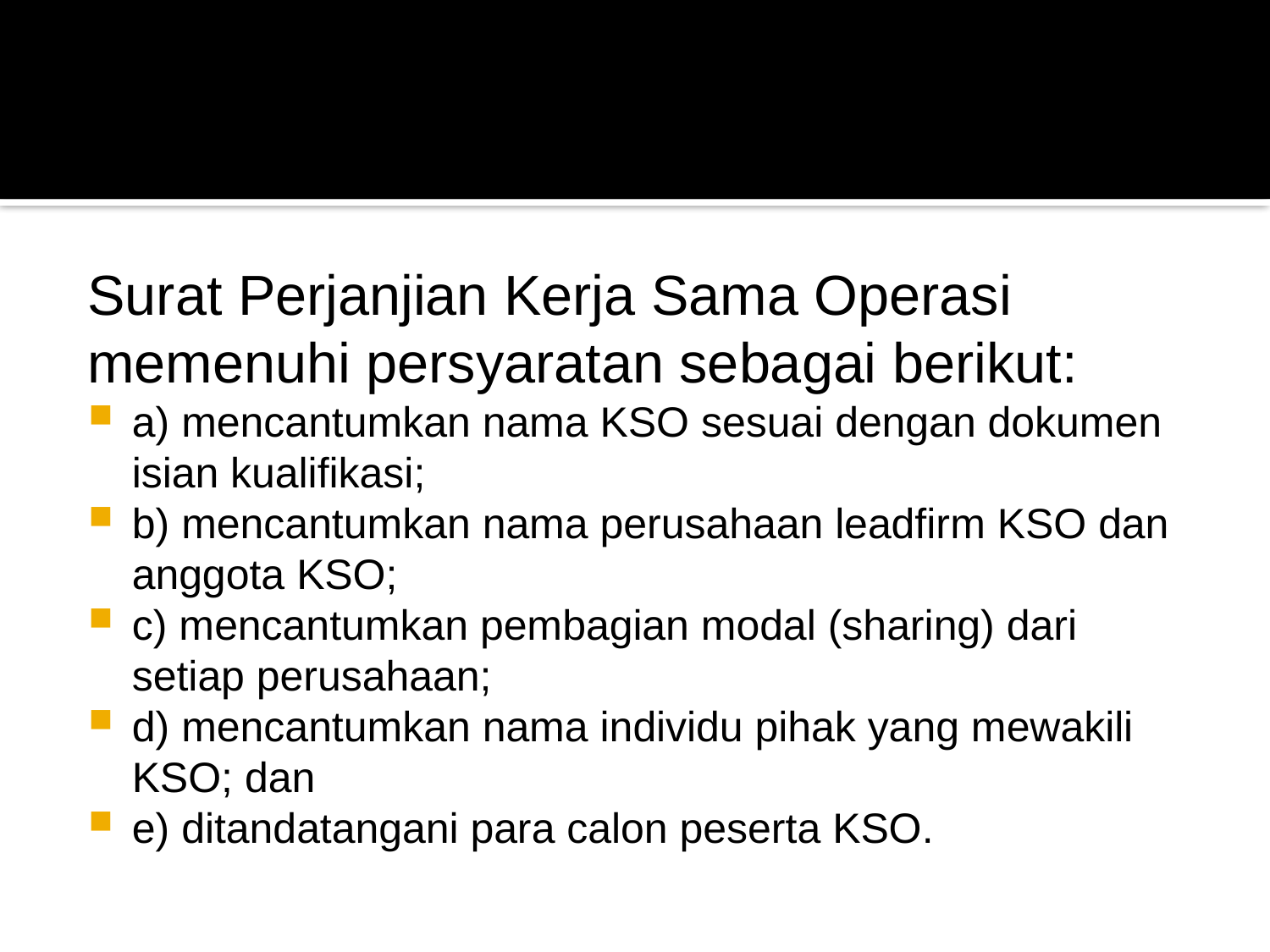

#
Surat Perjanjian Kerja Sama Operasi memenuhi persyaratan sebagai berikut:
a) mencantumkan nama KSO sesuai dengan dokumen isian kualifikasi;
b) mencantumkan nama perusahaan leadfirm KSO dan anggota KSO;
c) mencantumkan pembagian modal (sharing) dari setiap perusahaan;
d) mencantumkan nama individu pihak yang mewakili KSO; dan
e) ditandatangani para calon peserta KSO.